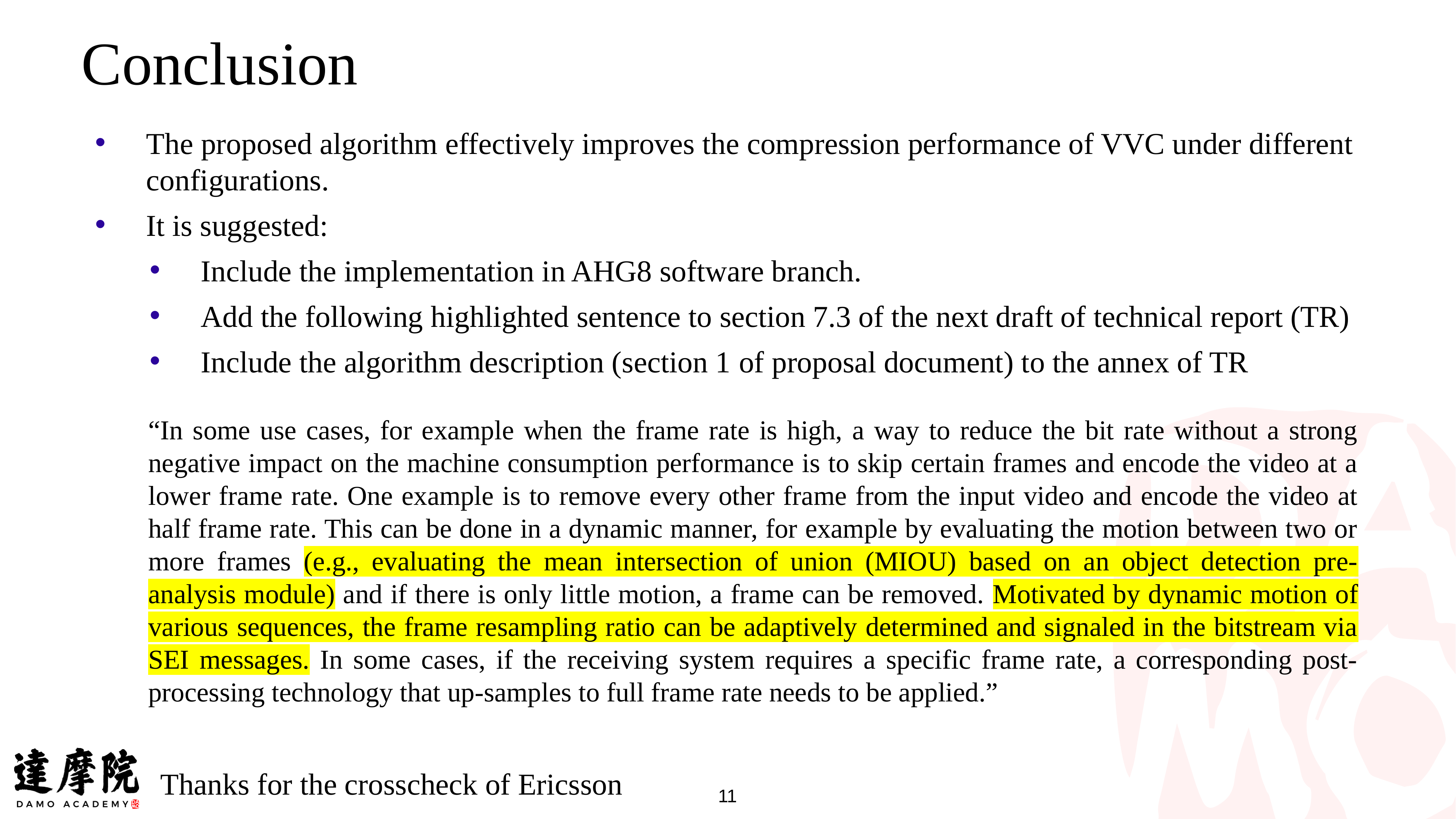

Conclusion
The proposed algorithm effectively improves the compression performance of VVC under different configurations.
It is suggested:
Include the implementation in AHG8 software branch.
Add the following highlighted sentence to section 7.3 of the next draft of technical report (TR)
Include the algorithm description (section 1 of proposal document) to the annex of TR
“In some use cases, for example when the frame rate is high, a way to reduce the bit rate without a strong negative impact on the machine consumption performance is to skip certain frames and encode the video at a lower frame rate. One example is to remove every other frame from the input video and encode the video at half frame rate. This can be done in a dynamic manner, for example by evaluating the motion between two or more frames (e.g., evaluating the mean intersection of union (MIOU) based on an object detection pre-analysis module) and if there is only little motion, a frame can be removed. Motivated by dynamic motion of various sequences, the frame resampling ratio can be adaptively determined and signaled in the bitstream via SEI messages. In some cases, if the receiving system requires a specific frame rate, a corresponding post-processing technology that up-samples to full frame rate needs to be applied.”
Thanks for the crosscheck of Ericsson
11